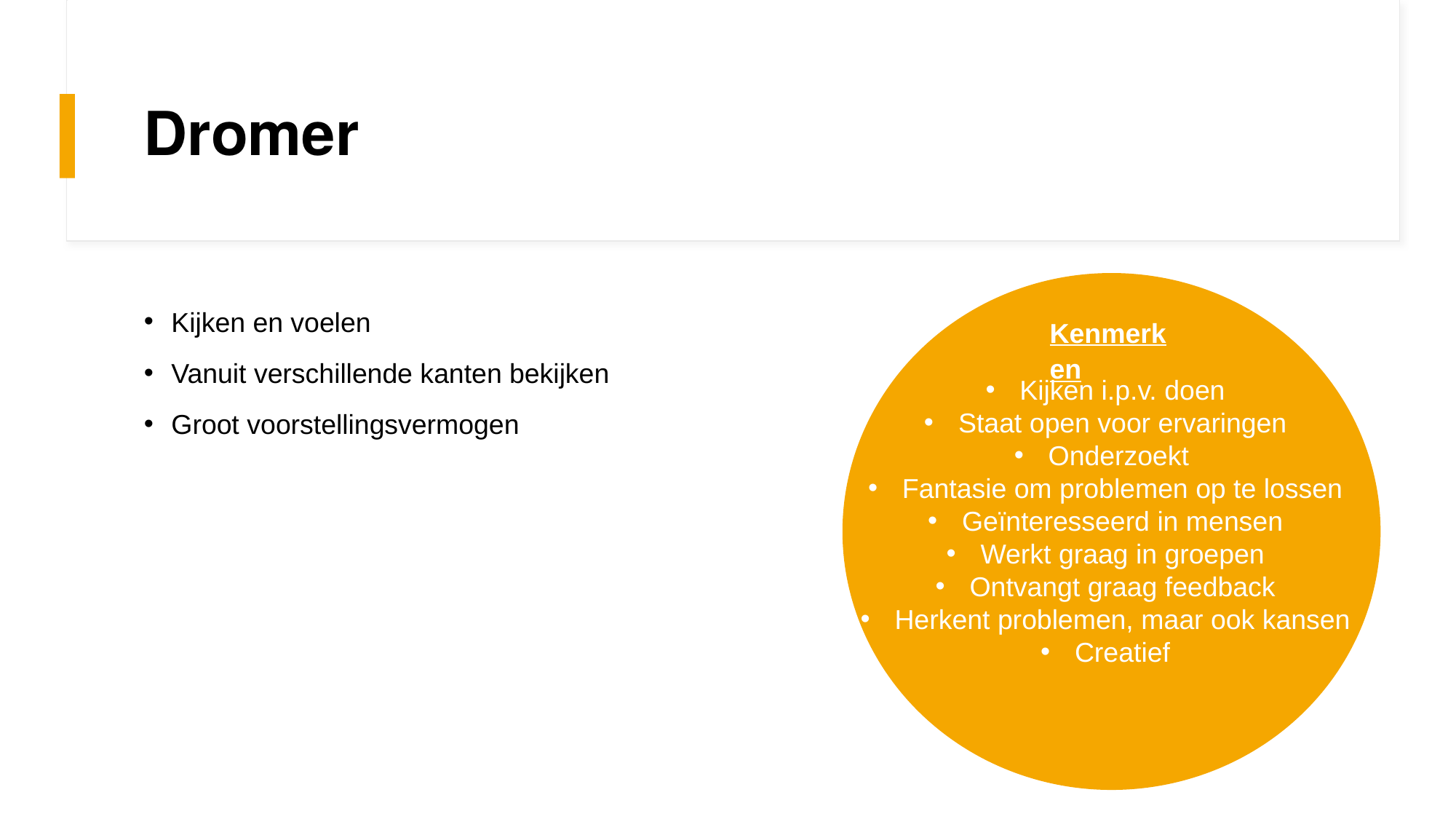

# Dromer

Kijken en voelen
Vanuit verschillende kanten bekijken
Groot voorstellingsvermogen

Kenmerken
Kijken i.p.v. doen
Staat open voor ervaringen
Onderzoekt
Fantasie om problemen op te lossen
Geïnteresseerd in mensen
Werkt graag in groepen
Ontvangt graag feedback
Herkent problemen, maar ook kansen
Creatief